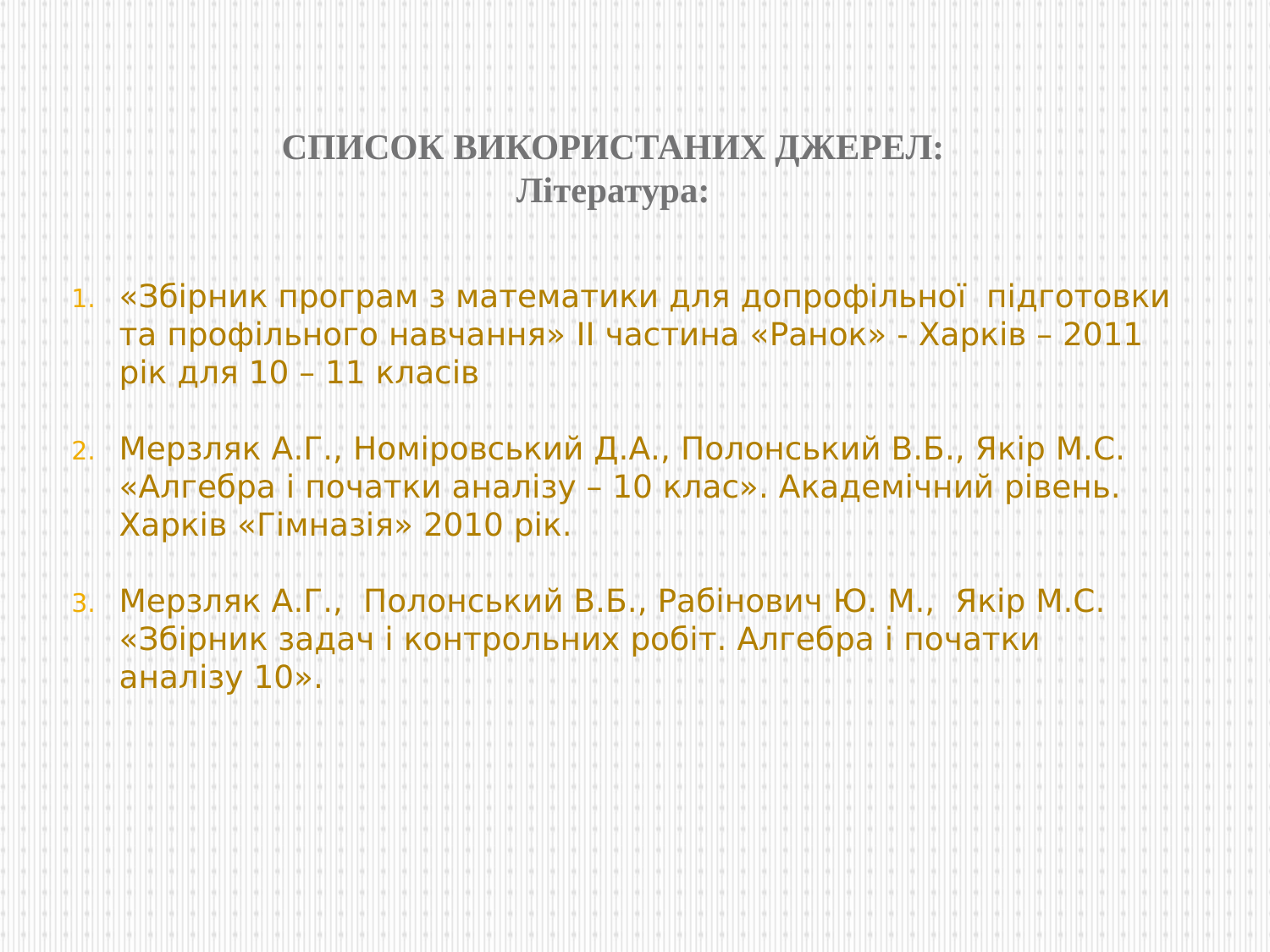

# СПИСОК ВИКОРИСТАНИХ ДЖЕРЕЛ: Література:
«Збірник програм з математики для допрофільної  підготовки та профільного навчання» II частина «Ранок» - Харків – 2011 рік для 10 – 11 класів

Мерзляк А.Г., Номіровський Д.А., Полонський В.Б., Якір М.С. «Алгебра і початки аналізу – 10 клас». Академічний рівень.  Харків «Гімназія» 2010 рік.

Мерзляк А.Г.,  Полонський В.Б., Рабінович Ю. М.,  Якір М.С. «Збірник задач і контрольних робіт. Алгебра і початки аналізу 10».